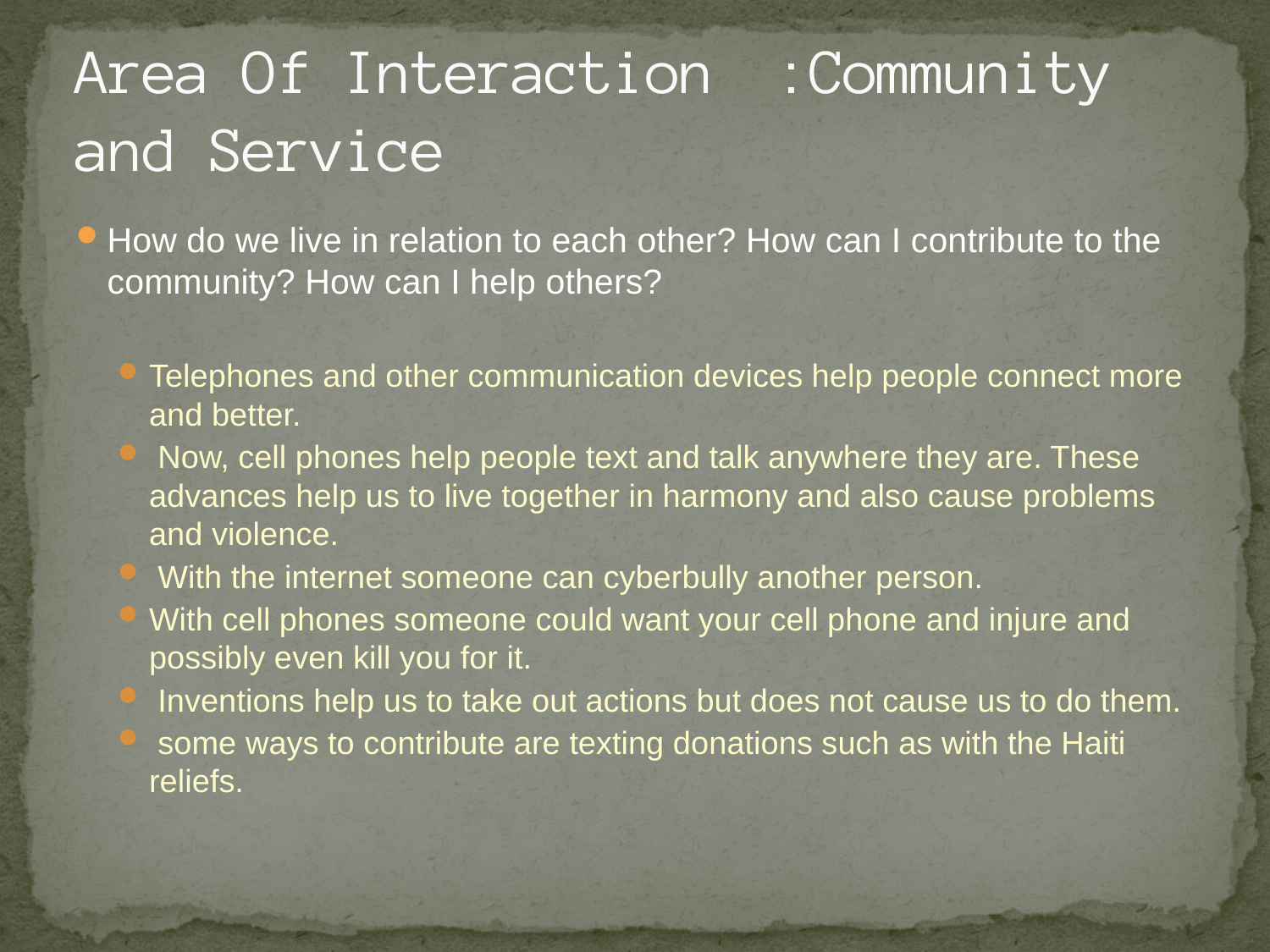

# Area Of Interaction	:Community and Service
How do we live in relation to each other? How can I contribute to the community? How can I help others?

Telephones and other communication devices help people connect more and better.
 Now, cell phones help people text and talk anywhere they are. These advances help us to live together in harmony and also cause problems and violence.
 With the internet someone can cyberbully another person.
With cell phones someone could want your cell phone and injure and possibly even kill you for it.
 Inventions help us to take out actions but does not cause us to do them.
 some ways to contribute are texting donations such as with the Haiti reliefs.